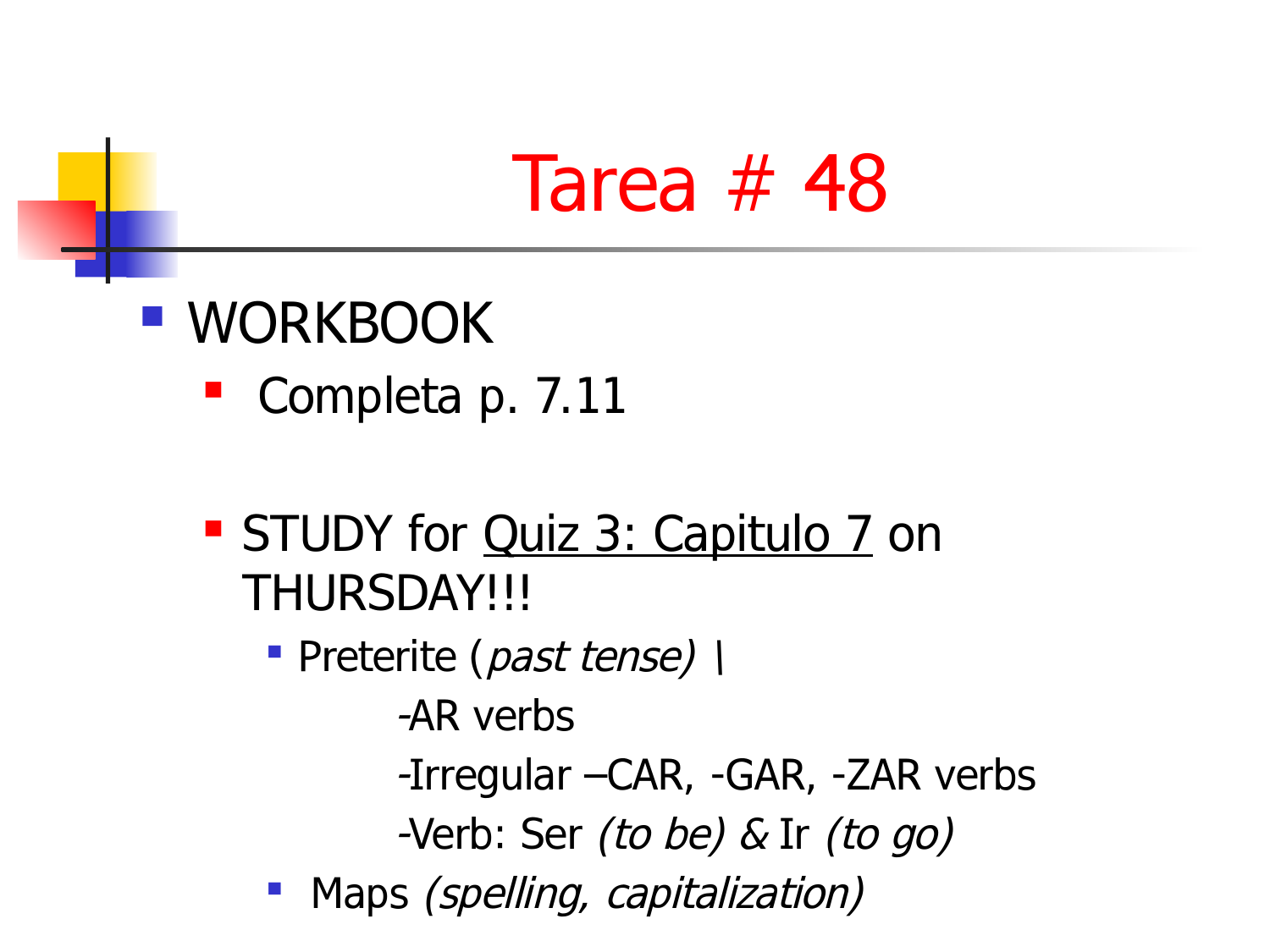

# Tarea # 48
WORKBOOK
 Completa p. 7.11

STUDY for Quiz 3: Capitulo 7 on THURSDAY!!!
Preterite (past tense) \
	-AR verbs
	-Irregular –CAR, -GAR, -ZAR verbs
	-Verb: Ser (to be) & Ir (to go)
 Maps (spelling, capitalization)